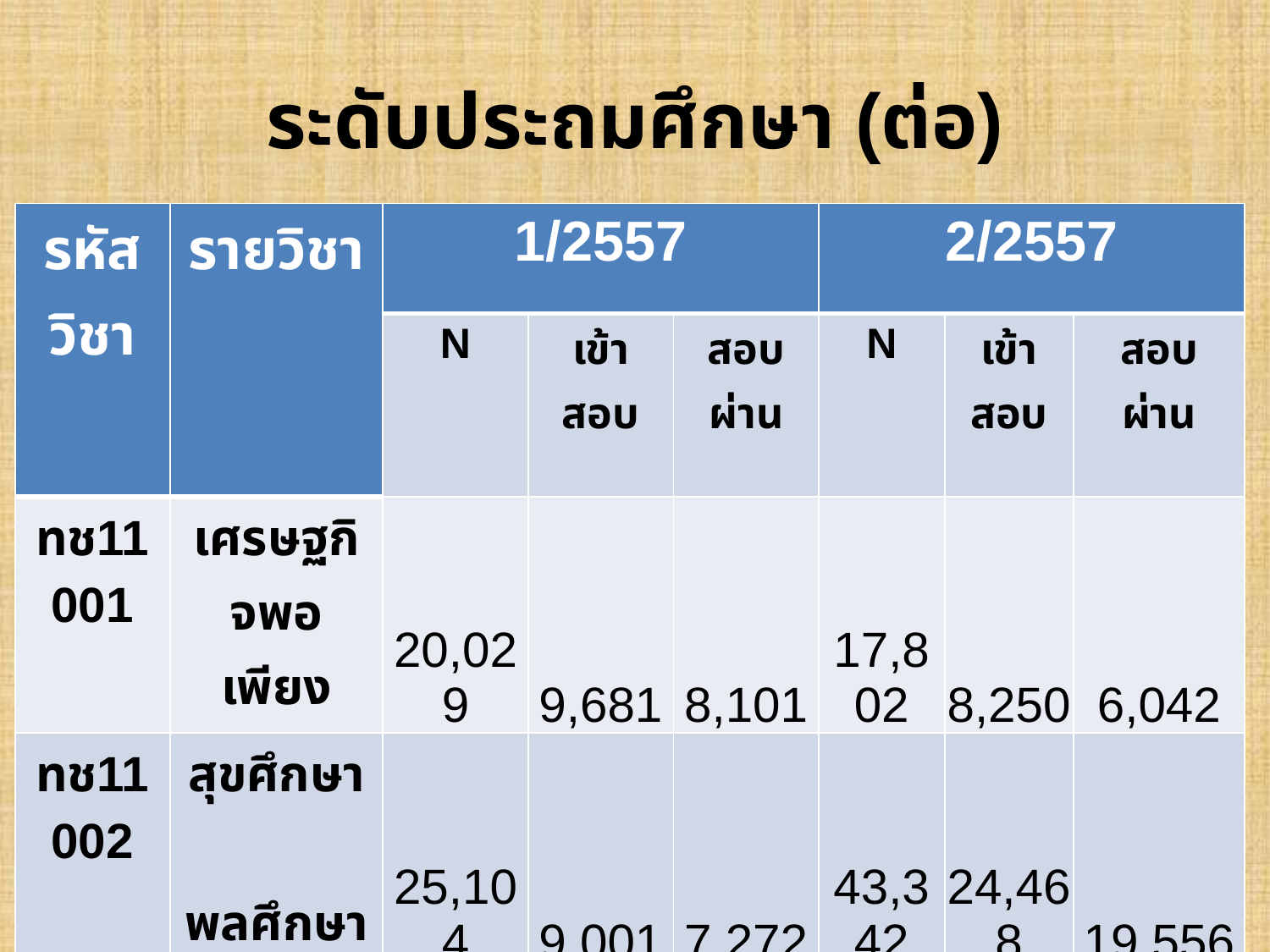

# ระดับประถมศึกษา (ต่อ)
| รหัสวิชา | รายวิชา | 1/2557 |  |  | 2/2557 |  |  |
| --- | --- | --- | --- | --- | --- | --- | --- |
|  |  | N | เข้าสอบ | สอบผ่าน | N | เข้าสอบ | สอบผ่าน |
| ทช11001 | เศรษฐกิจพอเพียง | 20,029 | 9,681 | 8,101 | 17,802 | 8,250 | 6,042 |
| ทช11002 | สุขศึกษา พลศึกษา | 25,104 | 9,001 | 7,272 | 43,342 | 24,468 | 19,556 |
| ทช11003 | ศิลปศึกษา | 32,055 | 13,821 | 10,981 | 14,437 | 7,489 | 5,601 |